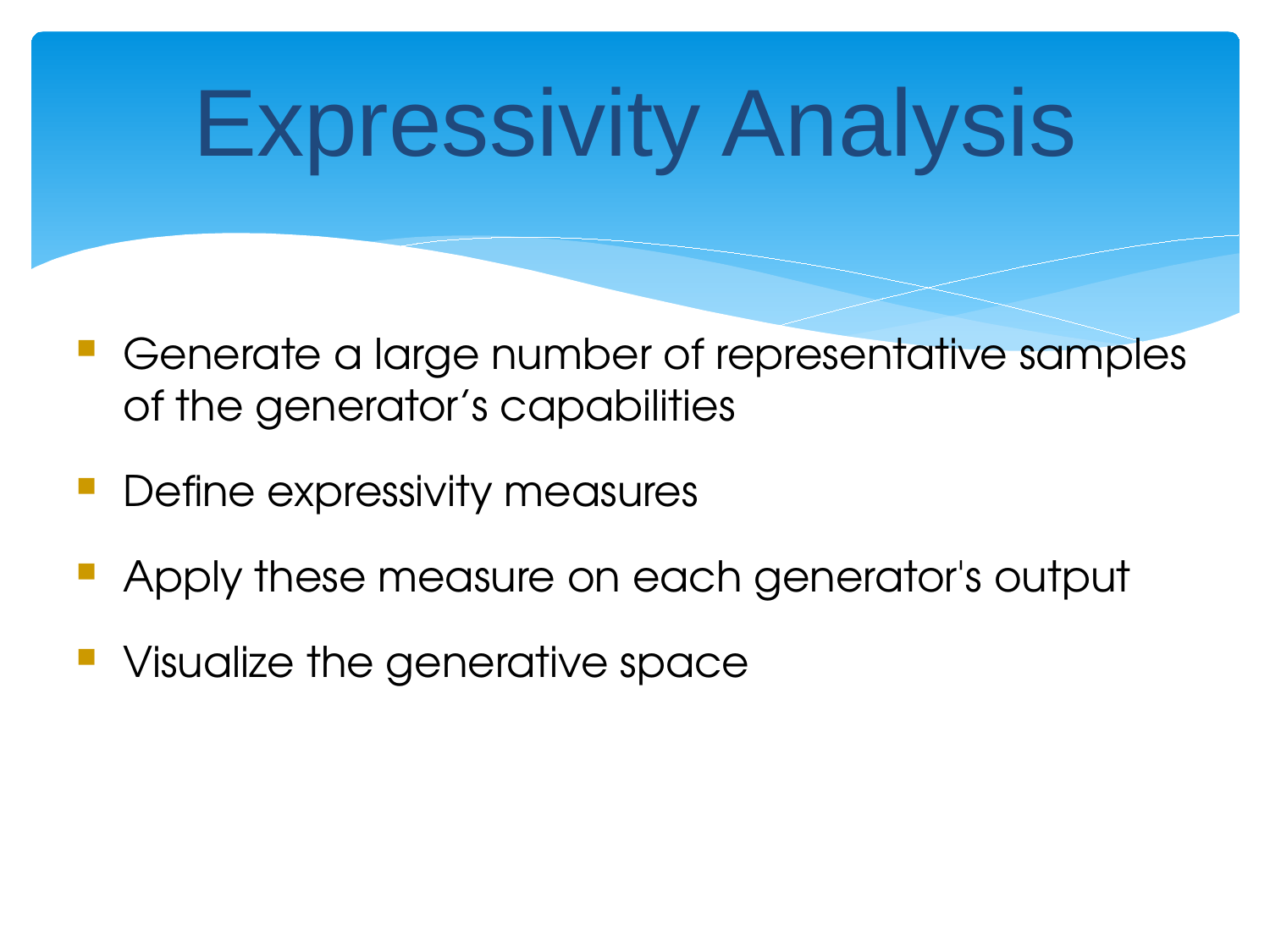

Expressivity Analysis
Generate a large number of representative samples of the generator’s capabilities
Define expressivity measures
Apply these measure on each generator's output
Visualize the generative space